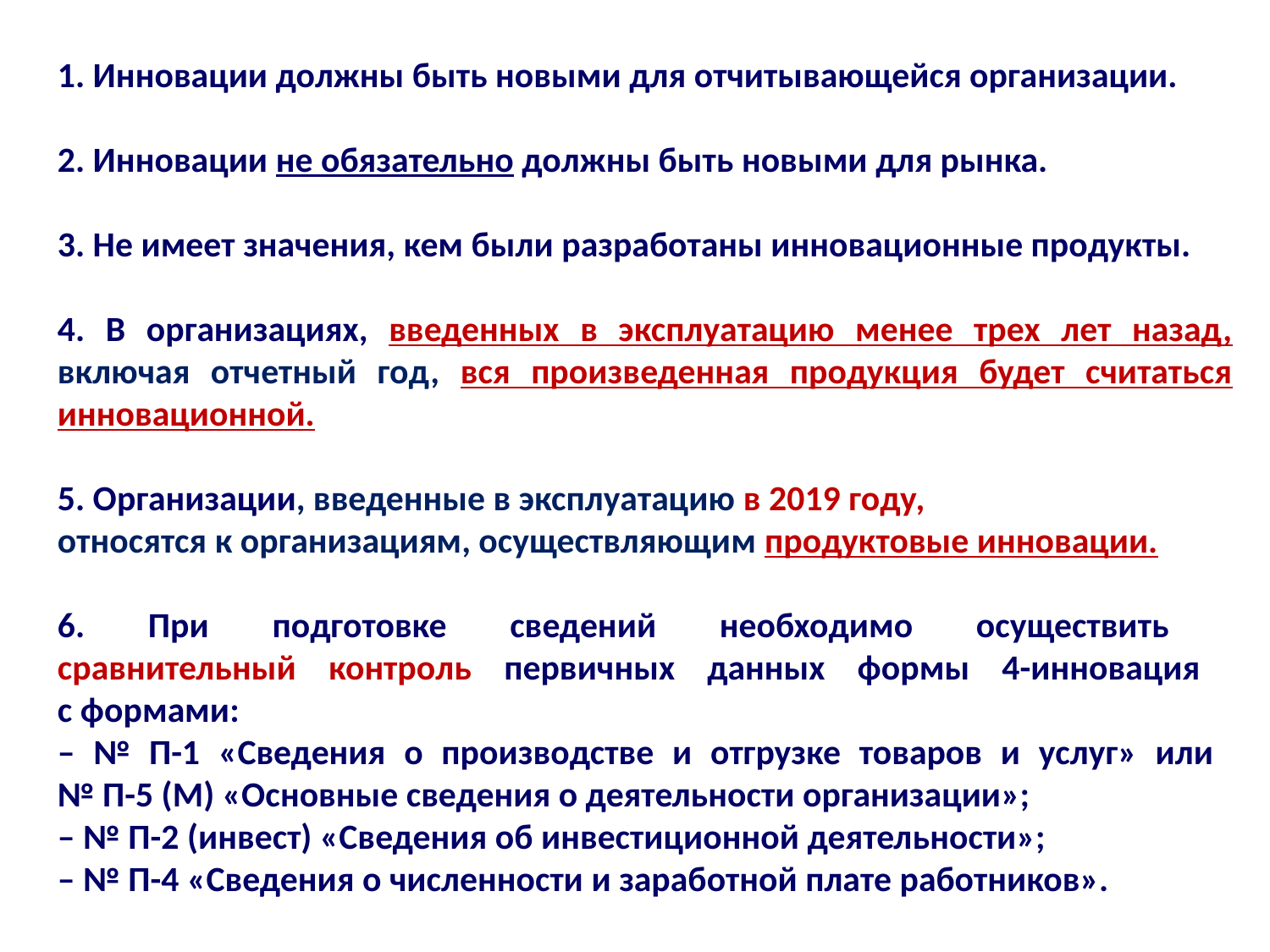

1. Инновации должны быть новыми для отчитывающейся организации.

2. Инновации не обязательно должны быть новыми для рынка.

3. Не имеет значения, кем были разработаны инновационные продукты.

4. В организациях, введенных в эксплуатацию менее трех лет назад, включая отчетный год, вся произведенная продукция будет считаться инновационной.

5. Организации, введенные в эксплуатацию в 2019 году,
относятся к организациям, осуществляющим продуктовые инновации.

6. При подготовке сведений необходимо осуществить
сравнительный контроль первичных данных формы 4-инновация
с формами:
– № П-1 «Сведения о производстве и отгрузке товаров и услуг» или
№ П-5 (М) «Основные сведения о деятельности организации»;
– № П-2 (инвест) «Сведения об инвестиционной деятельности»;
– № П-4 «Сведения о численности и заработной плате работников».